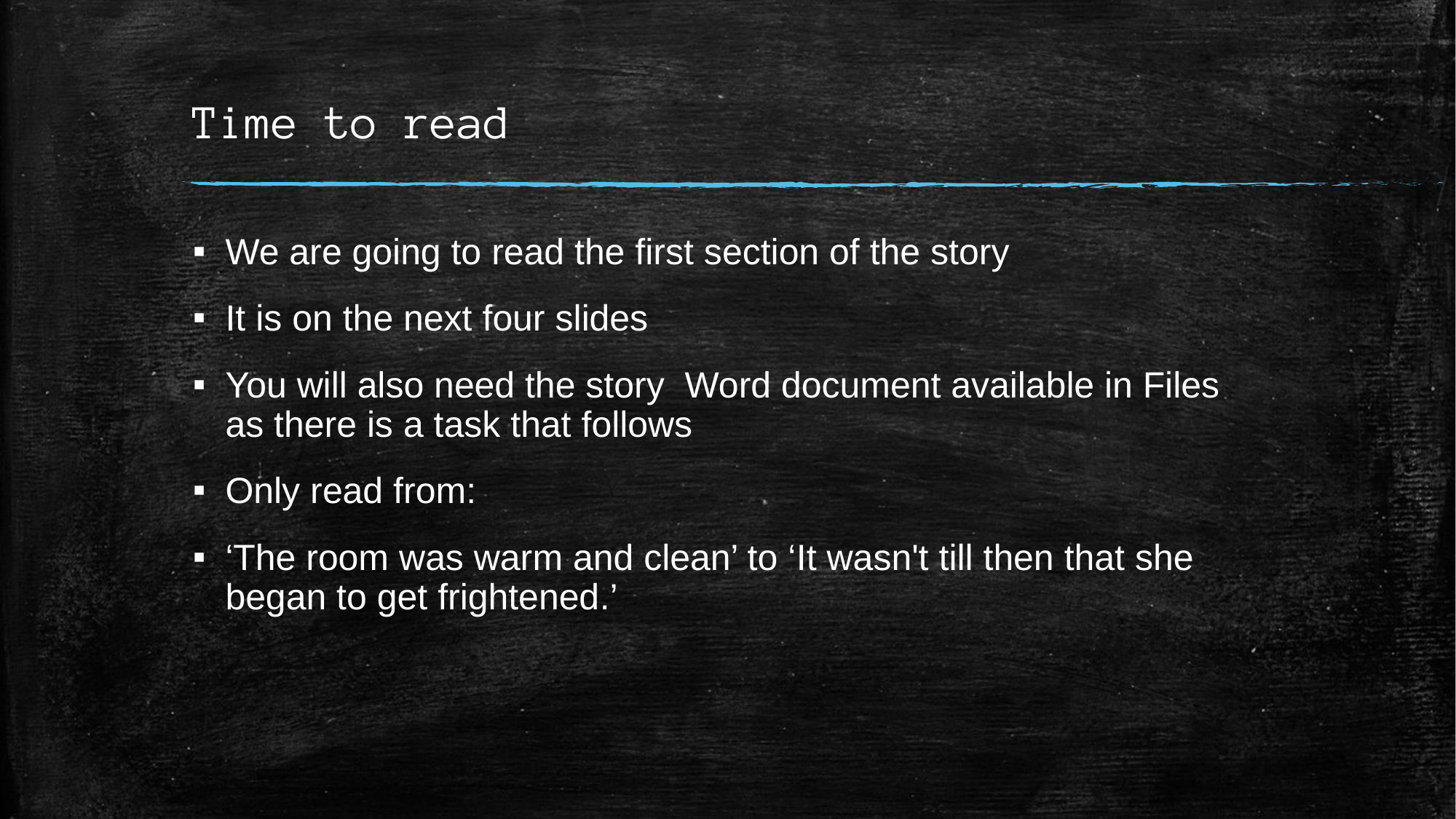

# Time to read
We are going to read the first section of the story
It is on the next four slides
You will also need the story  Word document available in Files as there is a task that follows
Only read from:
‘The room was warm and clean’ to ‘It wasn't till then that she began to get frightened.’